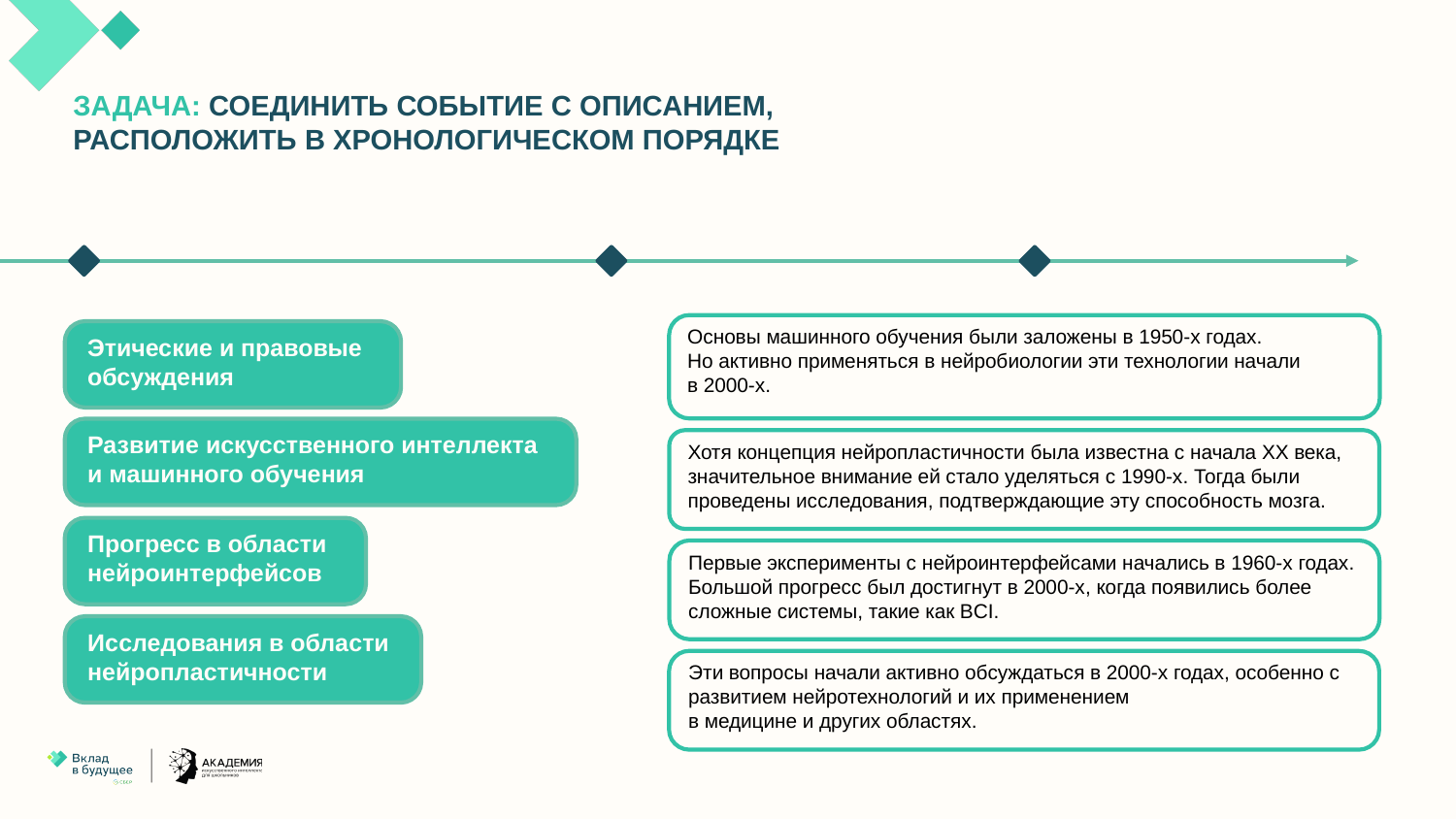

ЗАДАЧА: СОЕДИНИТЬ СОБЫТИЕ С ОПИСАНИЕМ,
РАСПОЛОЖИТЬ В ХРОНОЛОГИЧЕСКОМ ПОРЯДКЕ

Основы машинного обучения были заложены в 1950-х годах.
Но активно применяться в нейробиологии эти технологии начали в 2000-х.

Этические и правовые обсуждения

Развитие искусственного интеллекта
и машинного обучения

Хотя концепция нейропластичности была известна с начала XX века, значительное внимание ей стало уделяться с 1990-х. Тогда были проведены исследования, подтверждающие эту способность мозга.

Прогресс в области нейроинтерфейсов

Первые эксперименты с нейроинтерфейсами начались в 1960-х годах. Большой прогресс был достигнут в 2000-х, когда появились более сложные системы, такие как BCI.

Исследования в области нейропластичности

Эти вопросы начали активно обсуждаться в 2000-х годах, особенно с развитием нейротехнологий и их применением
в медицине и других областях.